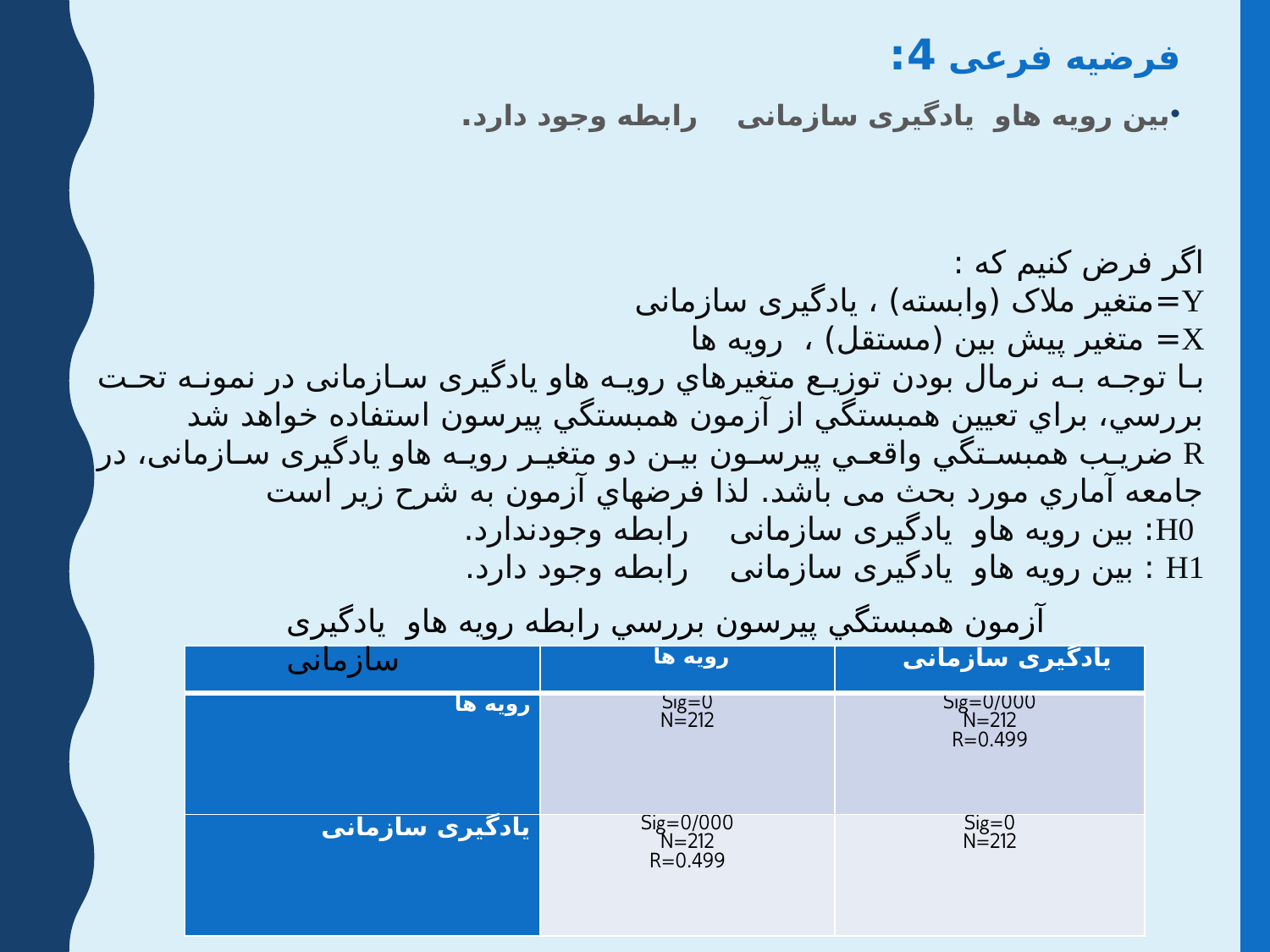

فرضیه فرعی 4:
بین رویه هاو  یادگیری سازمانی    رابطه وجود دارد.
اگر فرض کنيم که :
Y=متغير ملاک (وابسته) ، یادگیری سازمانی
X= متغير پيش بين (مستقل) ،  رویه ها
با توجه به نرمال بودن توزيع متغيرهاي رویه هاو یادگیری سازمانی در نمونه تحت بررسي، براي تعيين همبستگي از آزمون همبستگي پيرسون استفاده خواهد شد
R ضريب همبستگي واقعي پیرسون بين دو متغير رویه هاو یادگیری سازمانی، در جامعه آماري مورد بحث می باشد. لذا فرضهاي آزمون به شرح زير است
 H0: بین رویه هاو  یادگیری سازمانی    رابطه وجودندارد.
H1 : بین رویه هاو  یادگیری سازمانی    رابطه وجود دارد.
آزمون همبستگي پیرسون بررسي رابطه رویه هاو  یادگیری سازمانی
|  | رویه ها | یادگیری سازمانی |
| --- | --- | --- |
| رویه ها | Sig=0 N=212 | Sig=0/000 N=212 R=0.499 |
| یادگیری سازمانی | Sig=0/000 N=212 R=0.499 | Sig=0 N=212 |